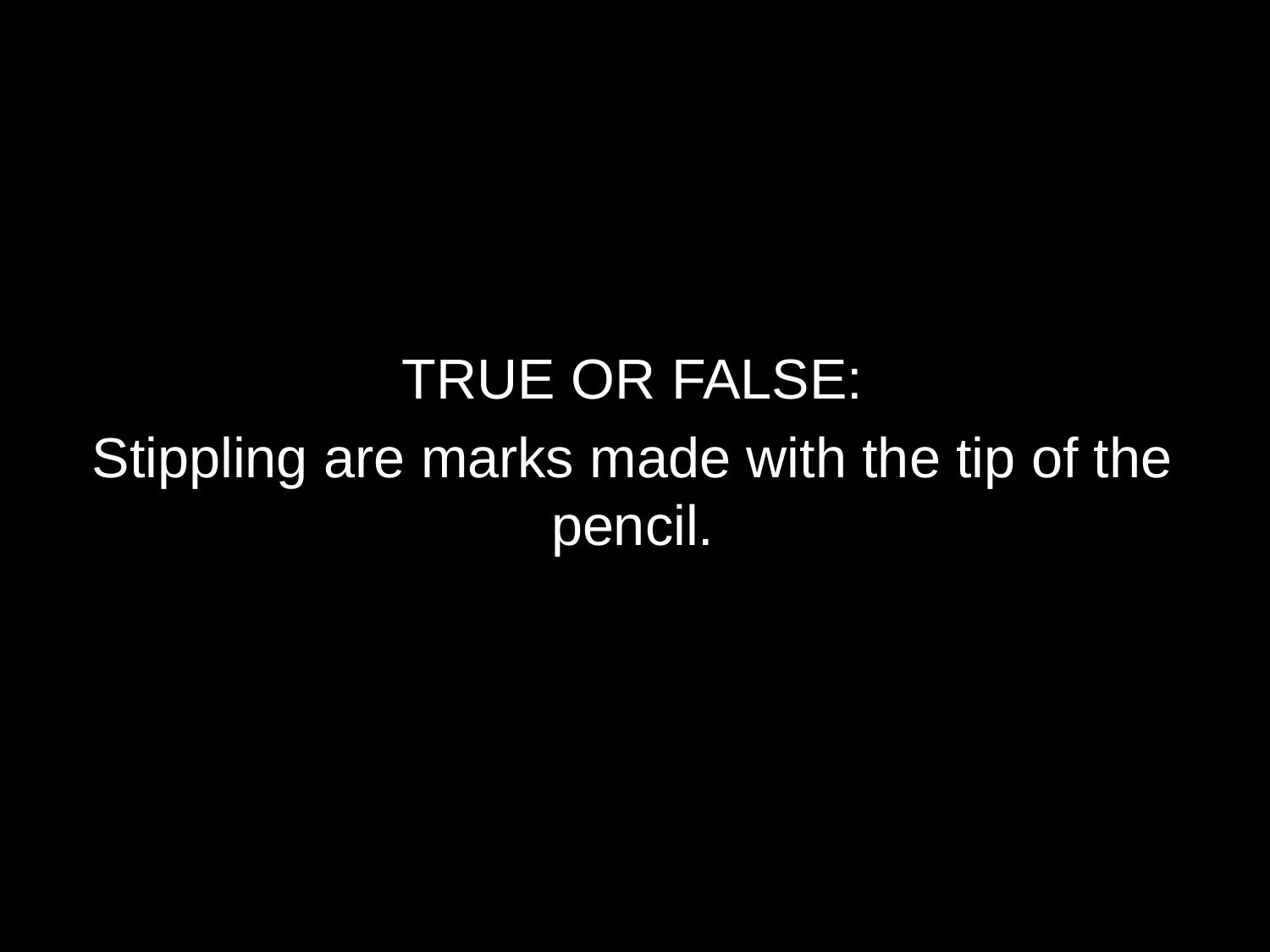

TRUE OR FALSE:
Stippling are marks made with the tip of the pencil.